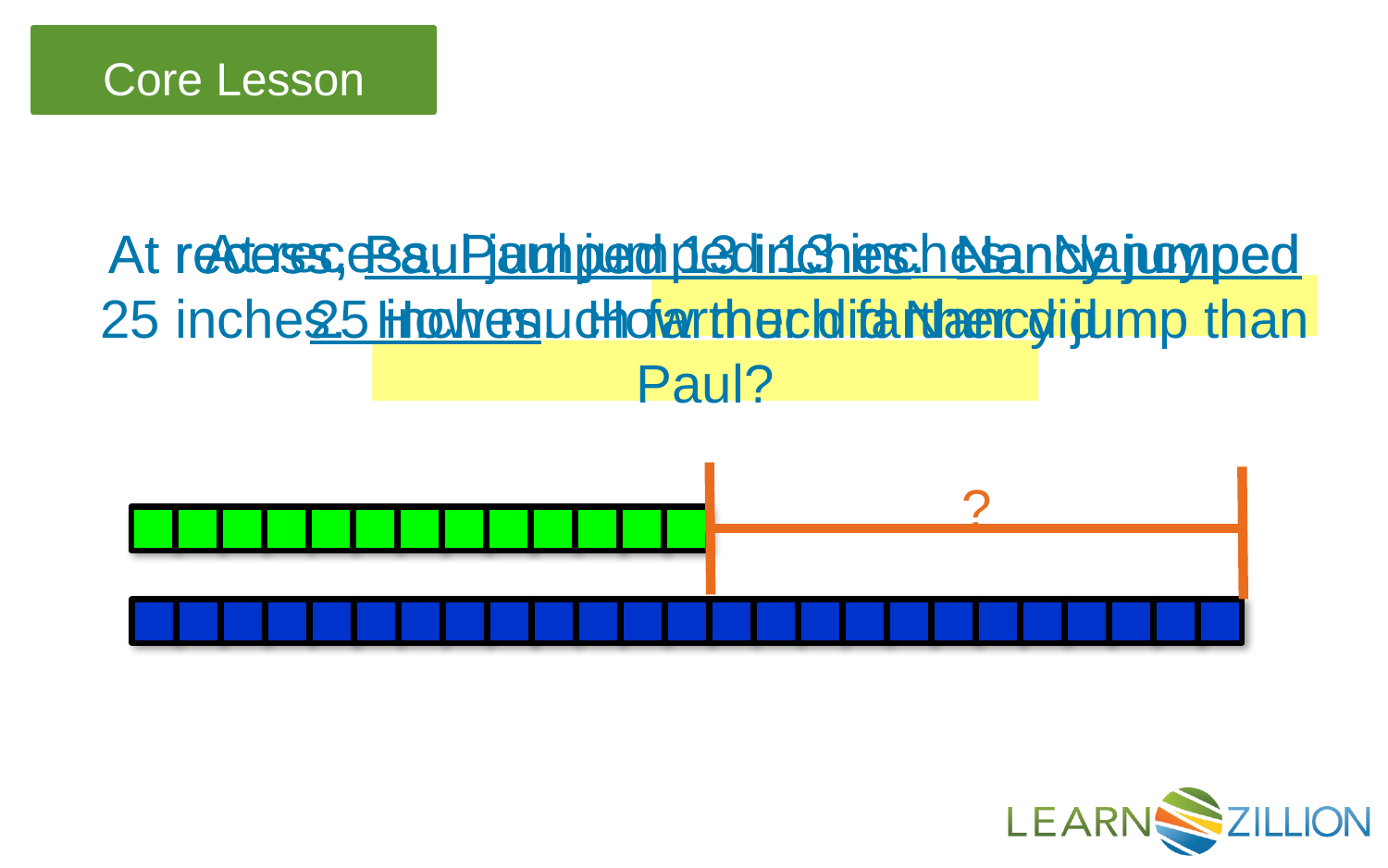

At recess, Paul jumped 13 inches.  Nancy
At recess, Paul jumped 13 inches.  Nancy jumped 25 inches.  How much farther did
At recess, Paul jumped 13 inches.  Nancy jumped 25 inches.  How much farther did Nancy jump than Paul?

?